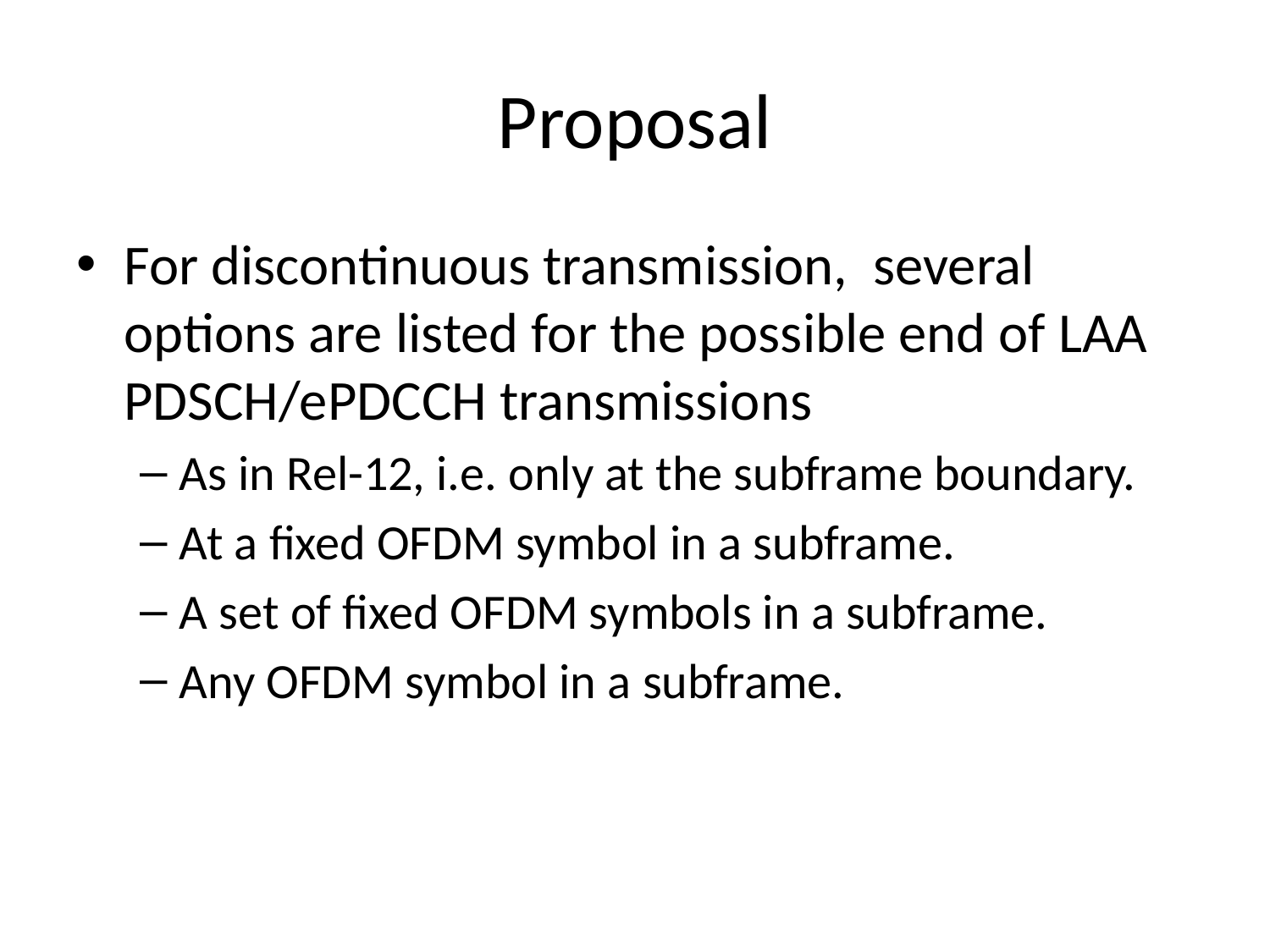

# Proposal
For discontinuous transmission,  several options are listed for the possible end of LAA PDSCH/ePDCCH transmissions
As in Rel-12, i.e. only at the subframe boundary.
At a fixed OFDM symbol in a subframe.
A set of fixed OFDM symbols in a subframe.
Any OFDM symbol in a subframe.